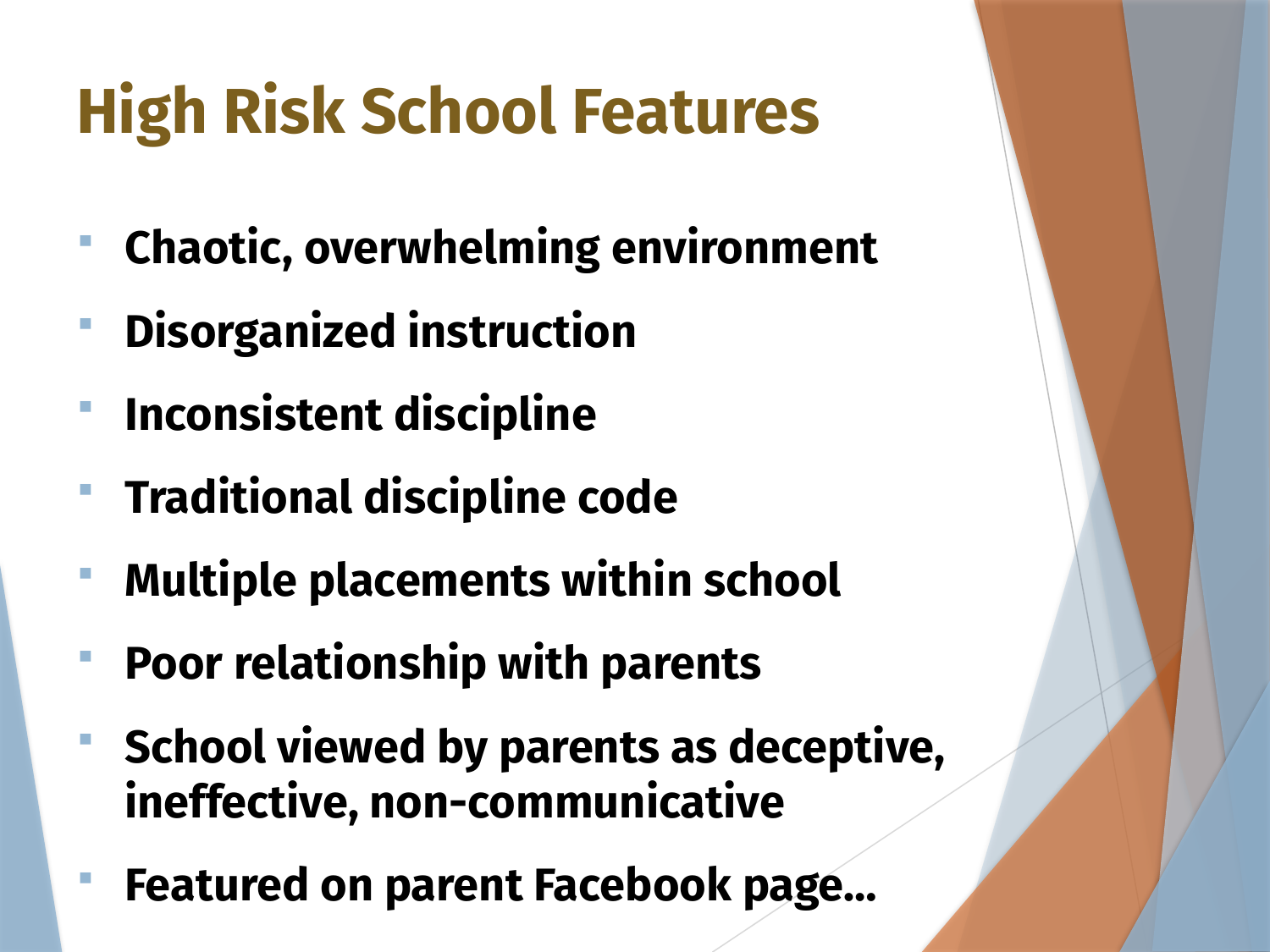

# High Risk School Features
Chaotic, overwhelming environment
Disorganized instruction
Inconsistent discipline
Traditional discipline code
Multiple placements within school
Poor relationship with parents
School viewed by parents as deceptive, ineffective, non-communicative
Featured on parent Facebook page…